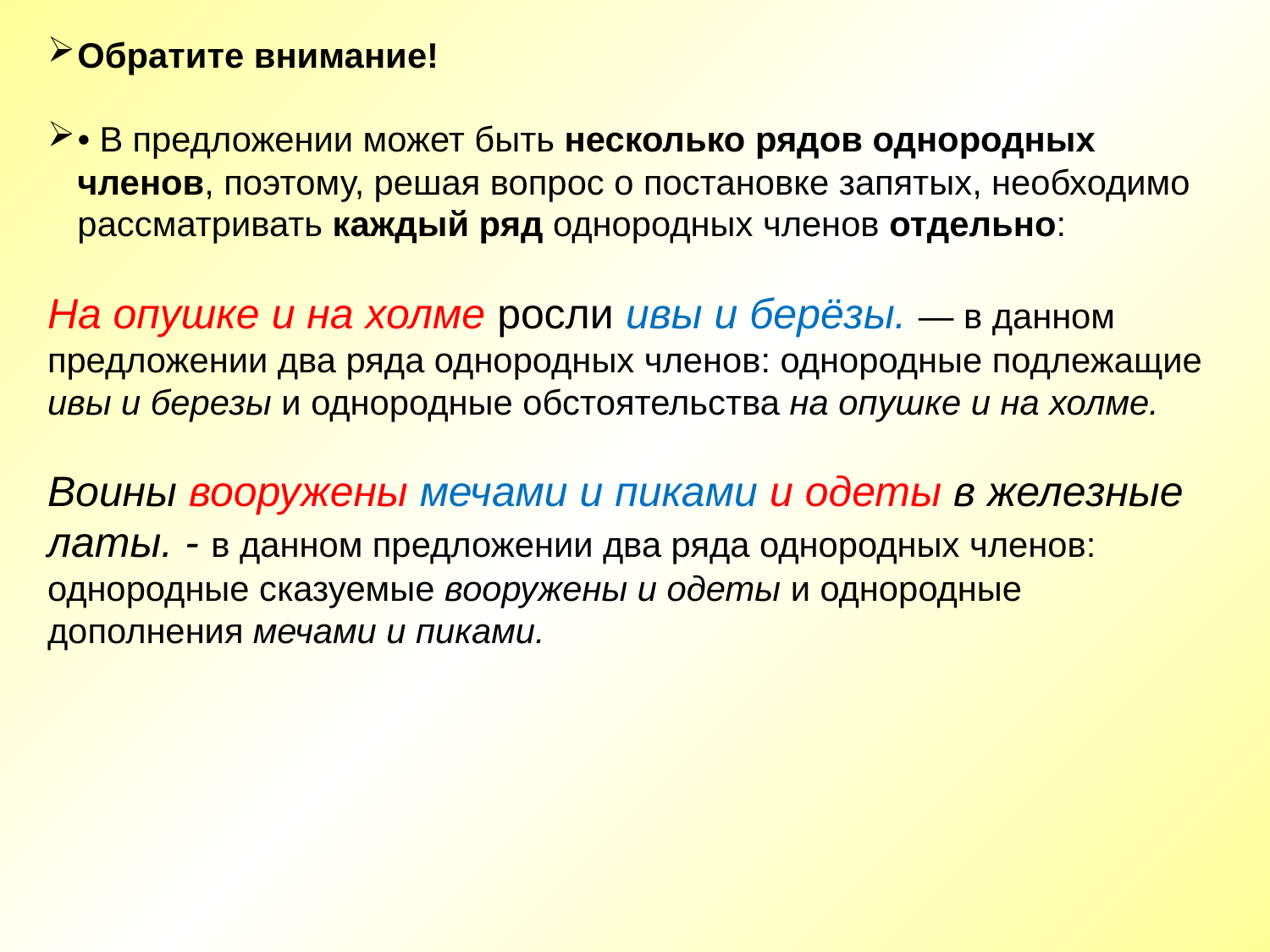

Обратите внимание!

• В предложении может быть несколько рядов однородных членов, поэтому, решая вопрос о постановке запятых, необходимо рассматривать каждый ряд однородных членов отдельно:

На опушке и на холме росли ивы и берёзы. — в данном предложении два ряда однородных членов: однородные подлежащие ивы и березы и однородные обстоятельства на опушке и на холме.

Воины вооружены мечами и пиками и одеты в железные латы. - в данном предложении два ряда однородных членов: однородные сказуемые вооружены и одеты и однородные дополнения мечами и пиками.